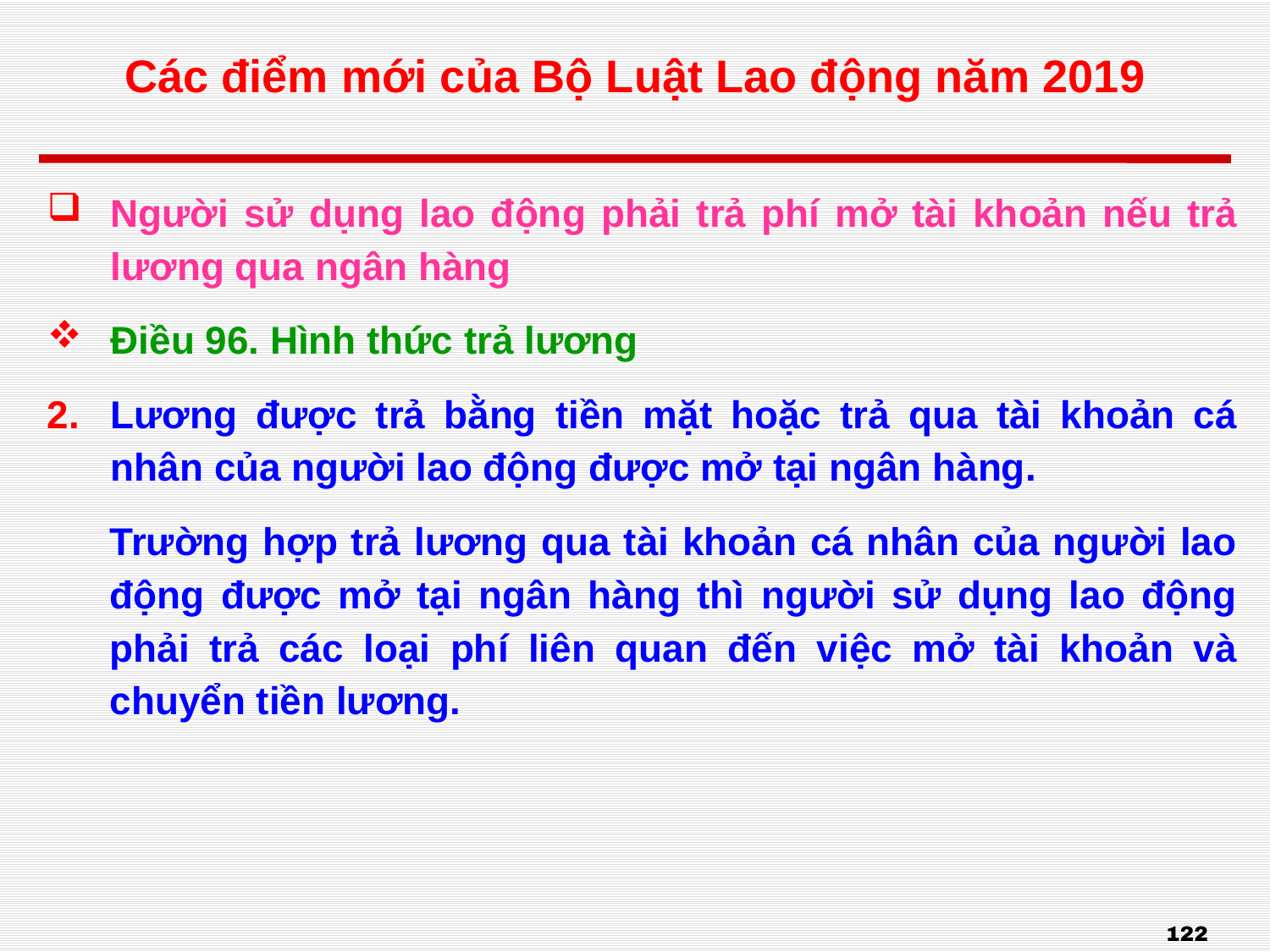

# Các điểm mới của Bộ Luật Lao động năm 2019
Người sử dụng lao động phải trả phí mở tài khoản nếu trả lương qua ngân hàng
Điều 96. Hình thức trả lương
Lương được trả bằng tiền mặt hoặc trả qua tài khoản cá nhân của người lao động được mở tại ngân hàng.
Trường hợp trả lương qua tài khoản cá nhân của người lao động được mở tại ngân hàng thì người sử dụng lao động phải trả các loại phí liên quan đến việc mở tài khoản và chuyển tiền lương.